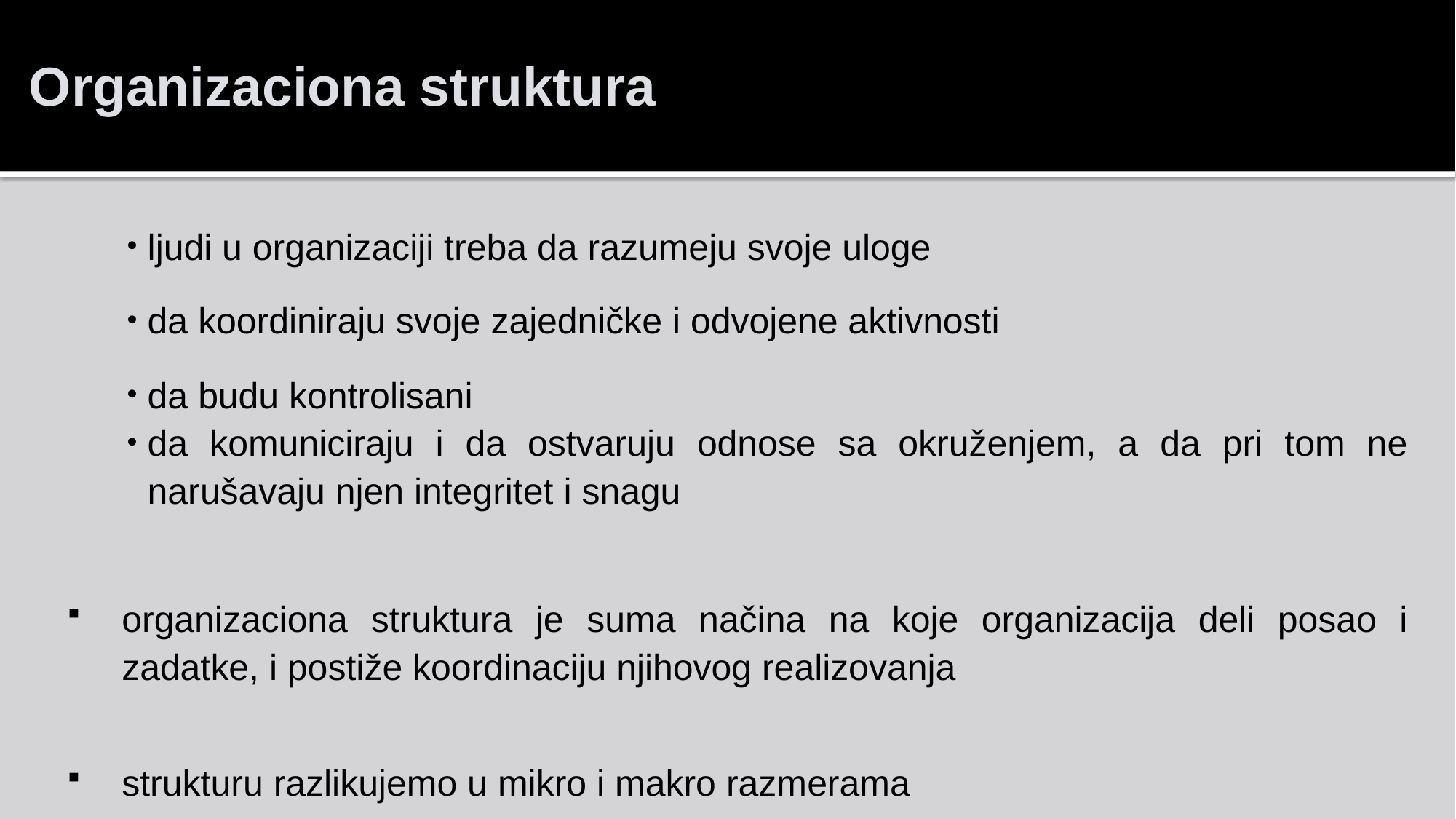

# Organizaciona struktura
ljudi u organizaciji treba da razumeju svoje uloge
da koordiniraju svoje zajedničke i odvojene aktivnosti
da budu kontrolisani
da komuniciraju i da ostvaruju odnose sa okruženjem, a da pri tom ne narušavaju njen integritet i snagu

organizaciona struktura je suma načina na koje organizacija deli posao i zadatke, i postiže koordinaciju njihovog realizovanja

strukturu razlikujemo u mikro i makro razmerama